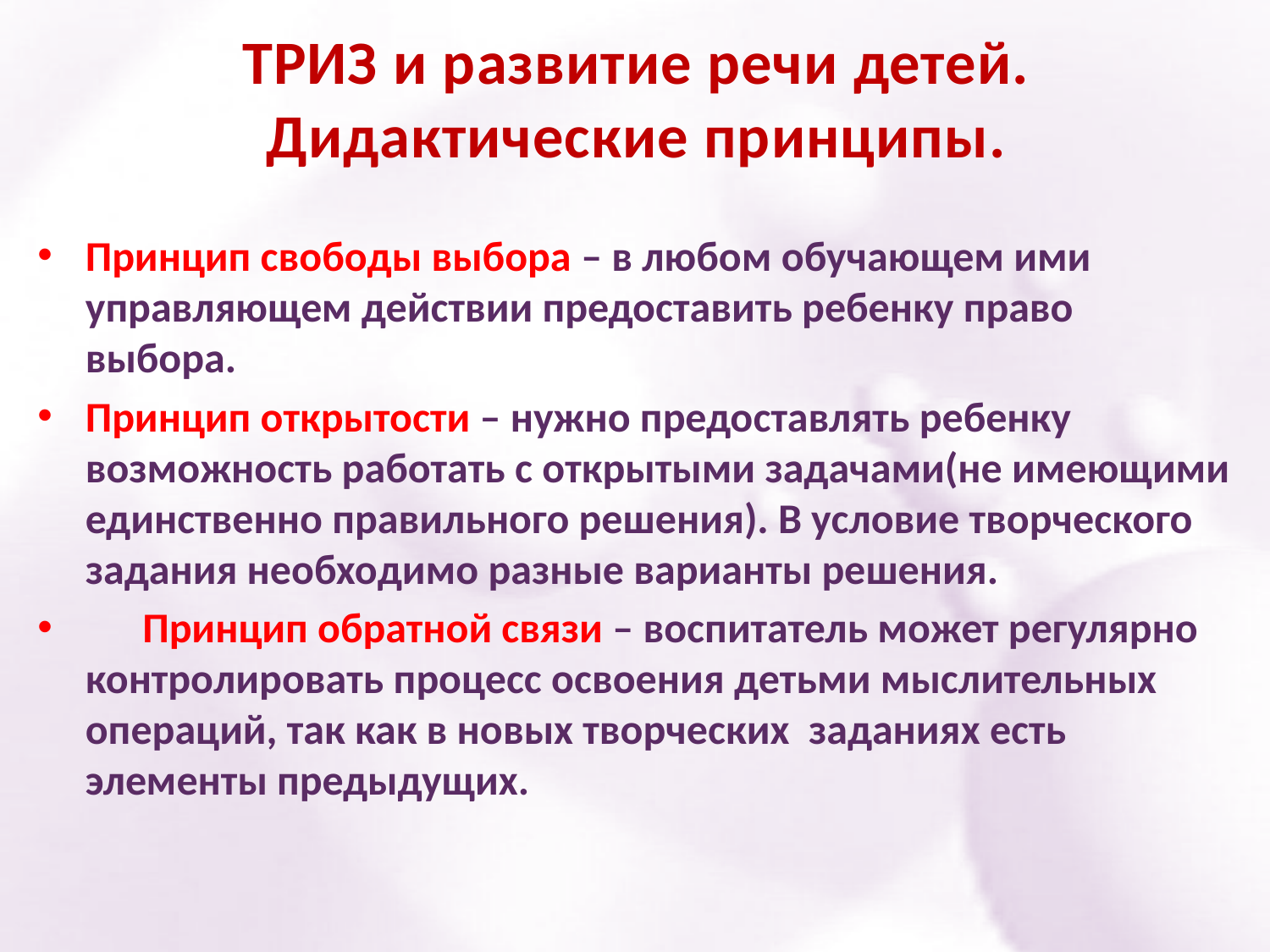

# ТРИЗ и развитие речи детей. Дидактические принципы.
Принцип свободы выбора – в любом обучающем ими управляющем действии предоставить ребенку право выбора.
Принцип открытости – нужно предоставлять ребенку возможность работать с открытыми задачами(не имеющими единственно правильного решения). В условие творческого задания необходимо разные варианты решения.
      Принцип обратной связи – воспитатель может регулярно контролировать процесс освоения детьми мыслительных операций, так как в новых творческих  заданиях есть  элементы предыдущих.